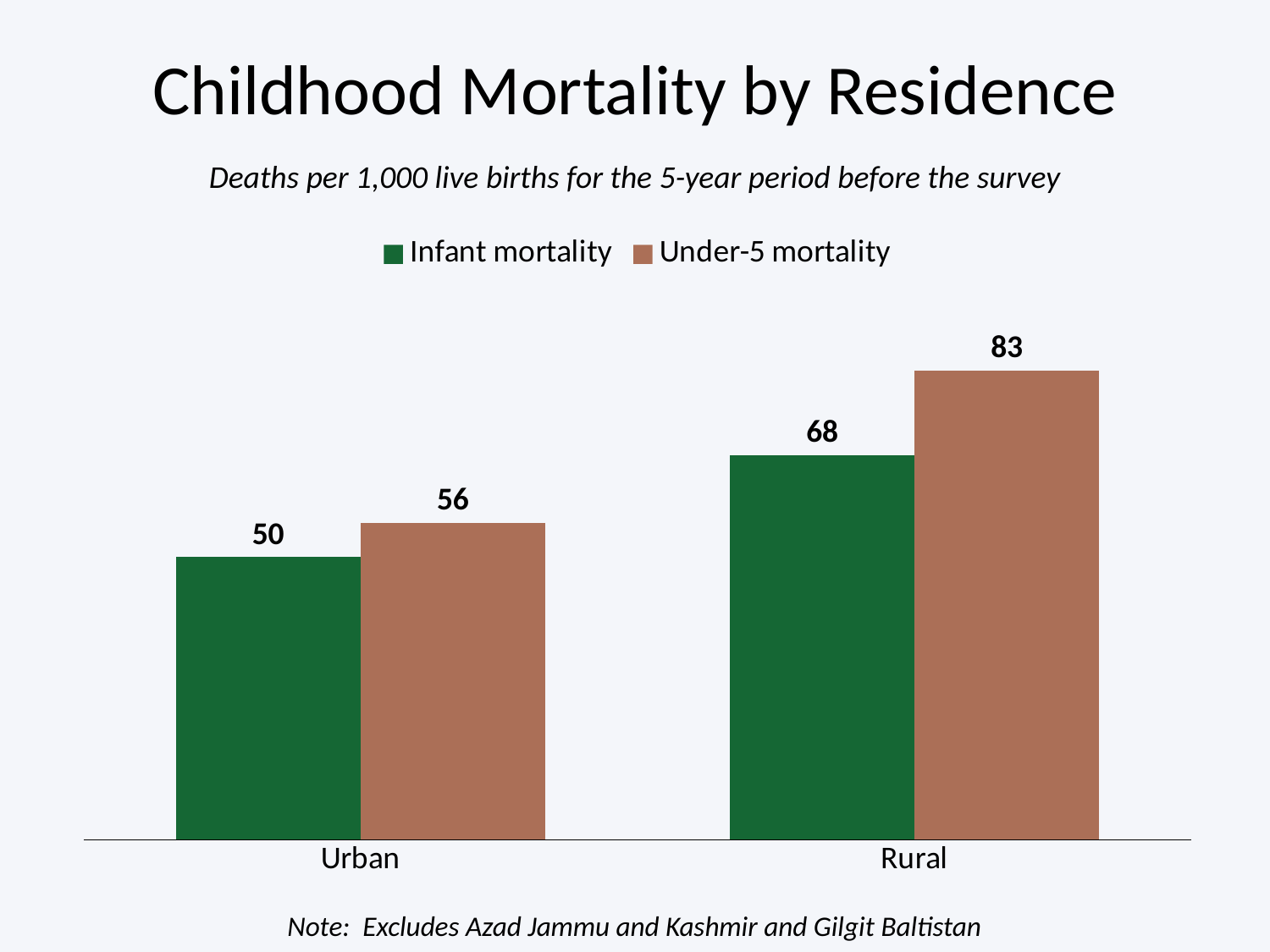

# Childhood Mortality by Residence
Deaths per 1,000 live births for the 5-year period before the survey

### Chart

| Category | Infant mortality | Under-5 mortality |
|---|---|---|
| Urban | 50.0 | 56.0 |
| Rural | 68.0 | 83.0 |
Note:  Excludes Azad Jammu and Kashmir and Gilgit Baltistan